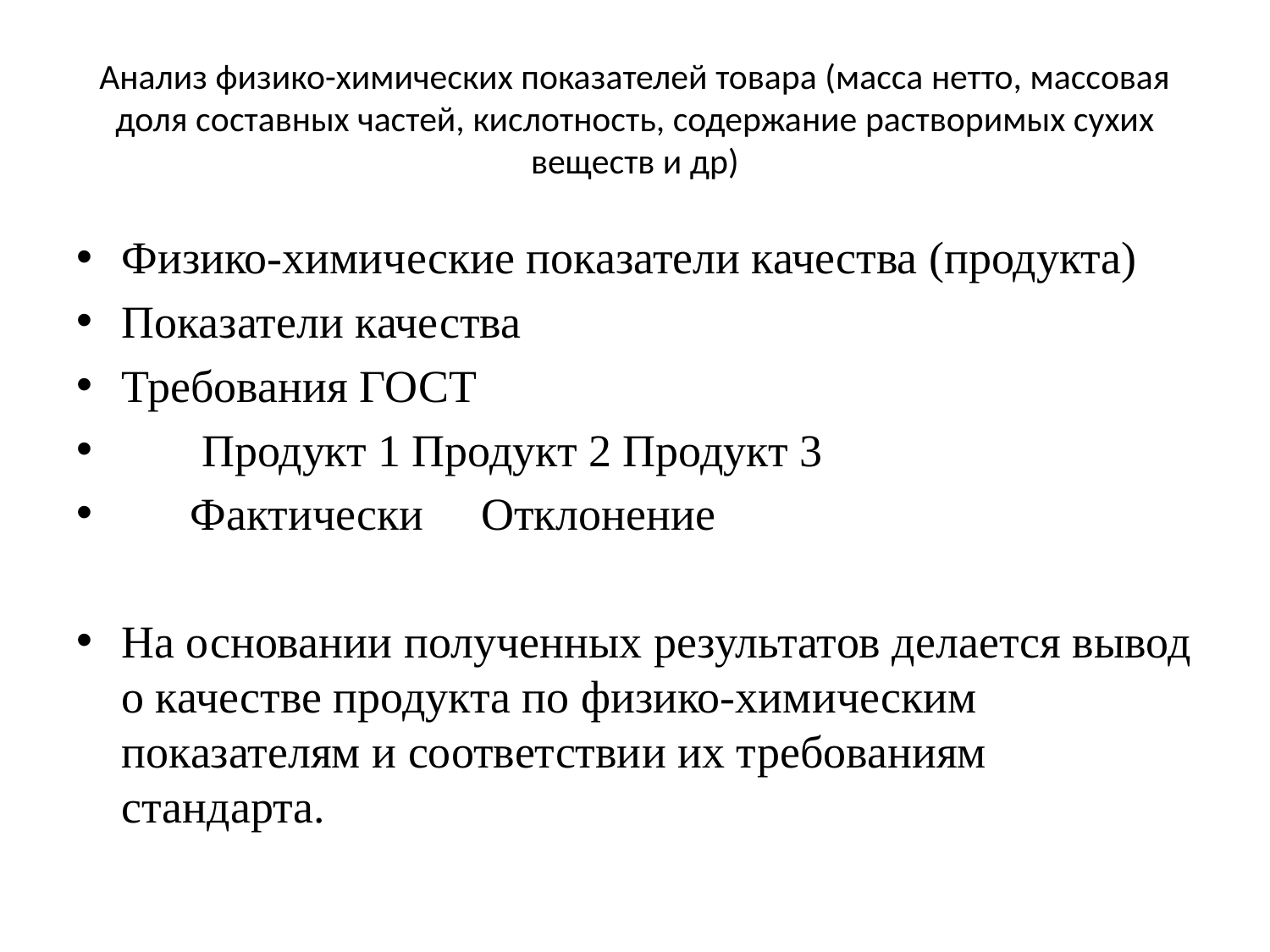

# Анализ физико-химических показателей товара (масса нетто, массовая доля составных частей, кислотность, содержание растворимых сухих веществ и др)
Физико-химические показатели качества (продукта)
Показатели качества
Требования ГОСТ
       Продукт 1 Продукт 2 Продукт 3
      Фактически     Отклонение

На основании полученных результатов делается вывод о качестве продукта по физико-химическим показателям и соответствии их требованиям стандарта.